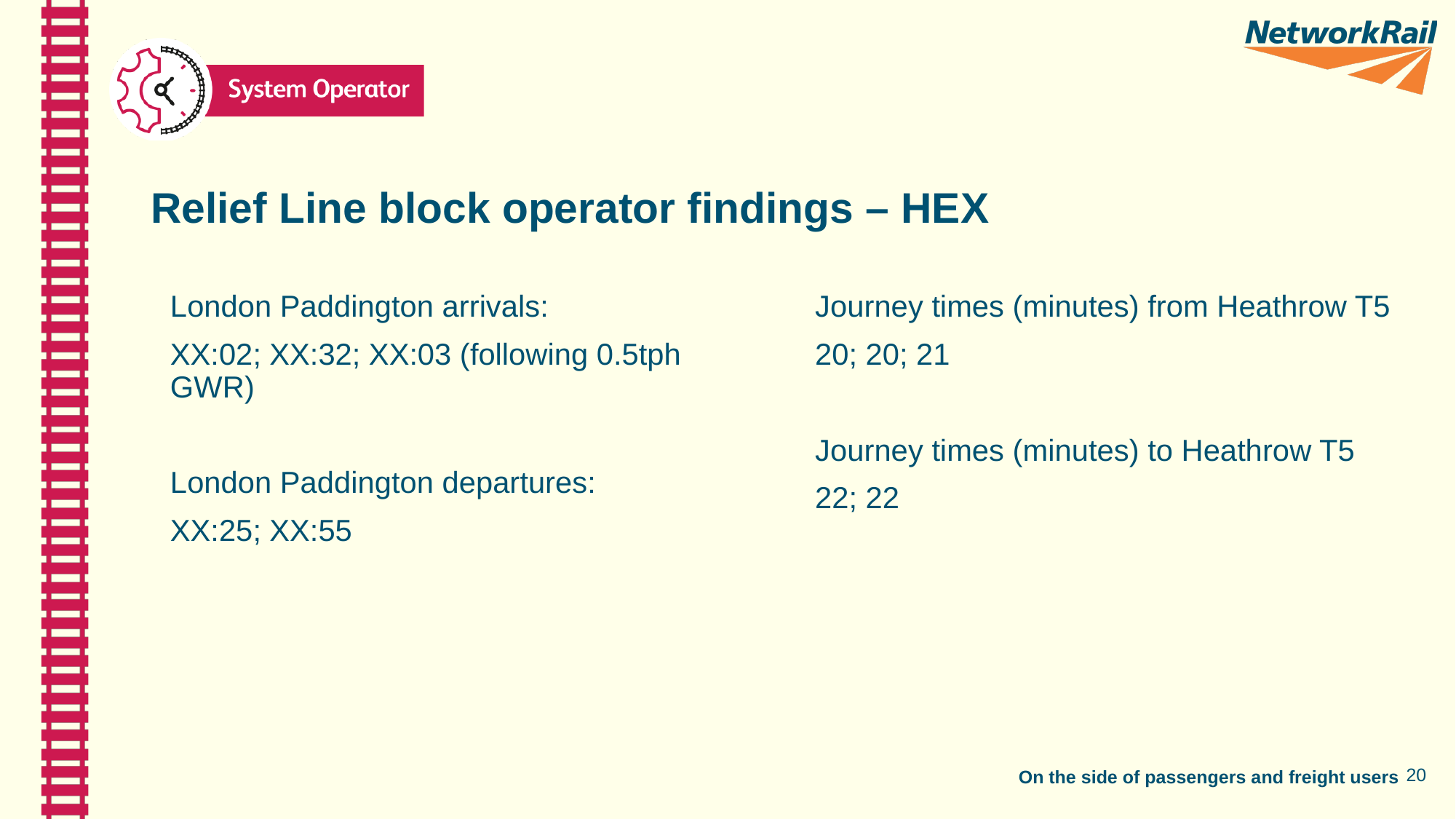

# Relief Line block operator findings – HEX
London Paddington arrivals:
XX:02; XX:32; XX:03 (following 0.5tph GWR)

London Paddington departures:
XX:25; XX:55
Journey times (minutes) from Heathrow T5
20; 20; 21

Journey times (minutes) to Heathrow T5
22; 22